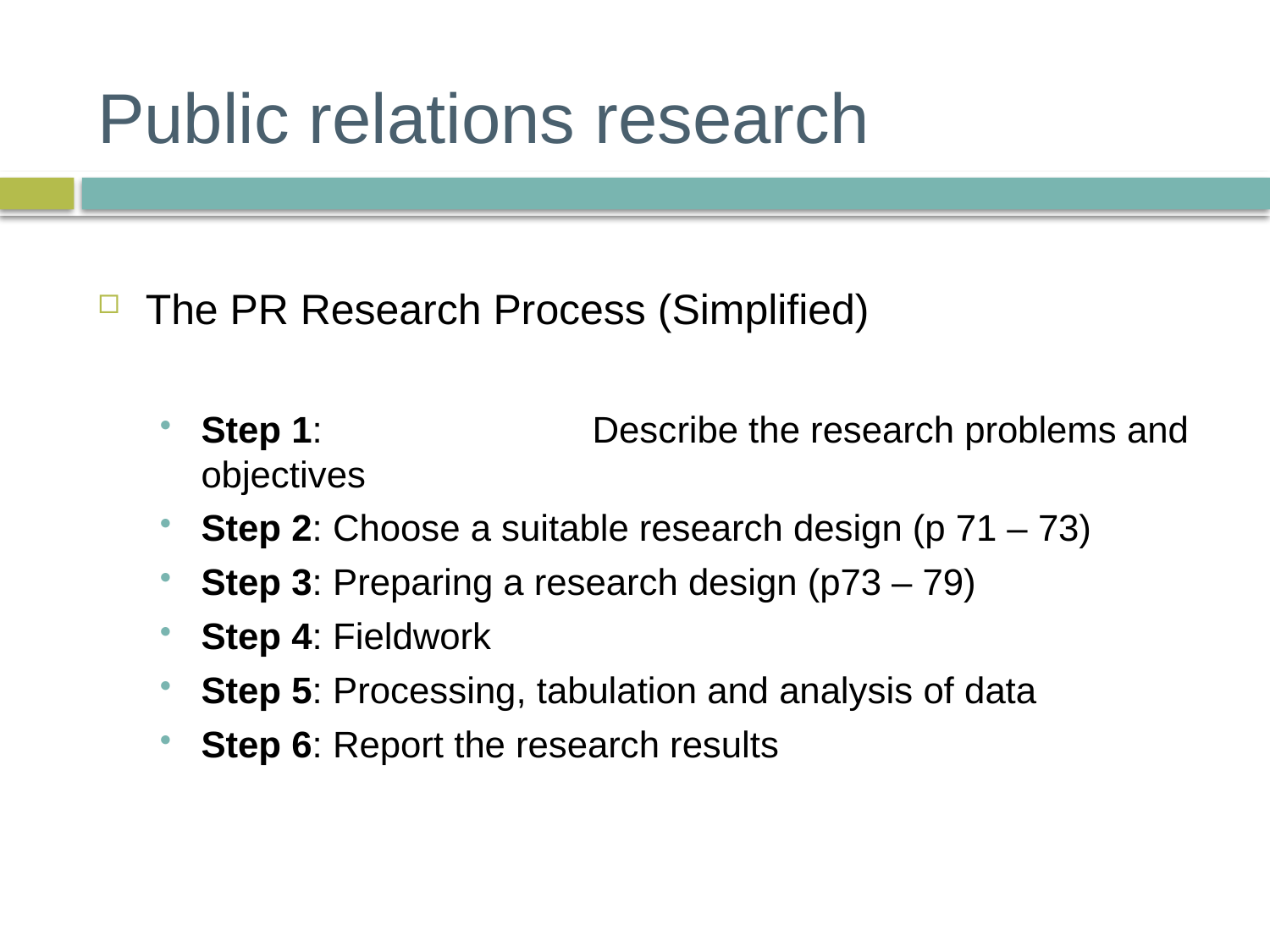

# Public relations research
The PR Research Process (Simplified)

Step 1:			 Describe the research problems and objectives
Step 2: Choose a suitable research design (p 71 – 73)
Step 3: Preparing a research design (p73 – 79)
Step 4: Fieldwork
Step 5: Processing, tabulation and analysis of data
Step 6: Report the research results